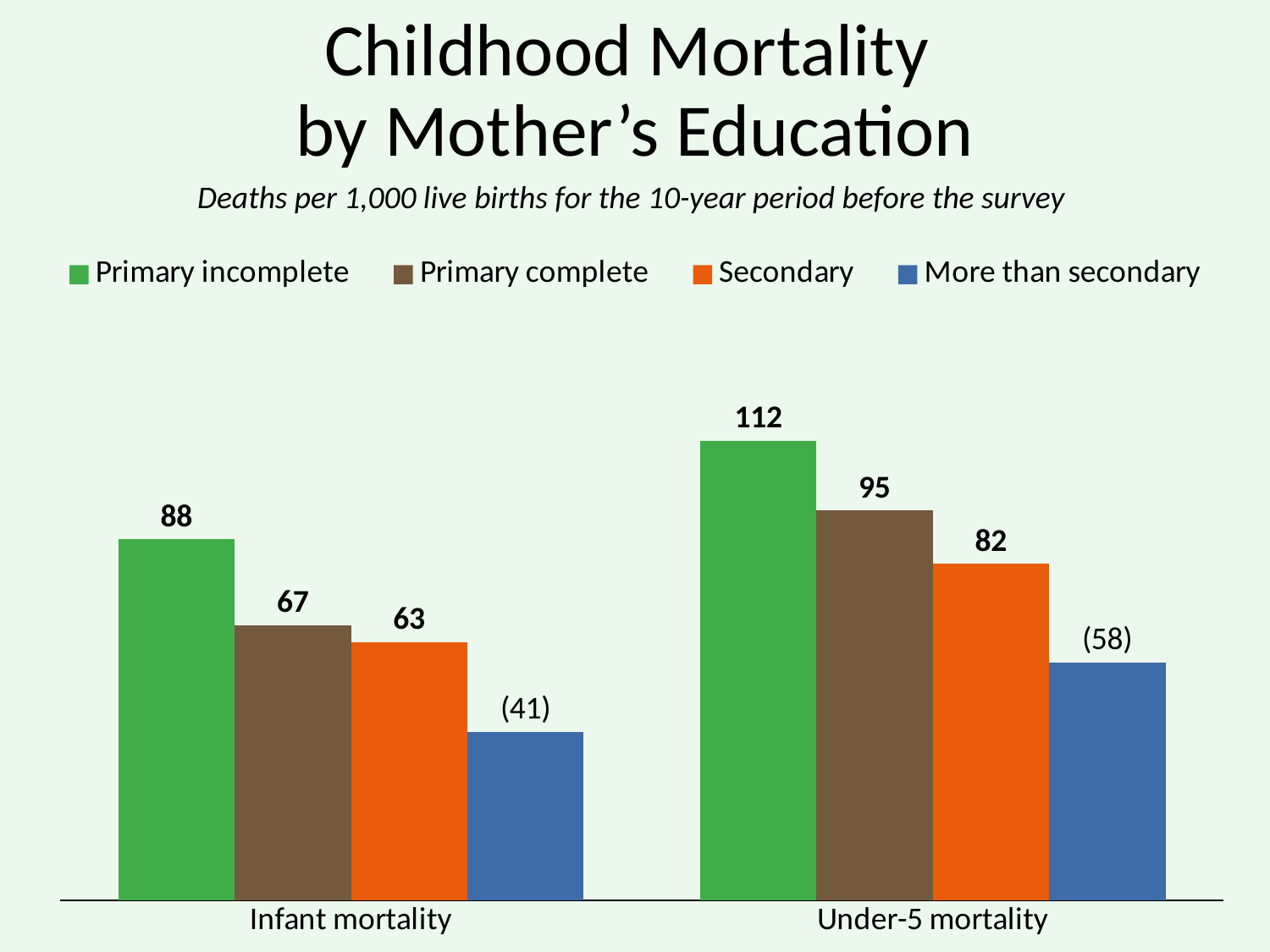

# Childhood Mortality by Mother’s Education
Deaths per 1,000 live births for the 10-year period before the survey

### Chart

| Category | Primary incomplete | Primary complete | Secondary | More than secondary |
|---|---|---|---|---|
| Infant mortality | 88.0 | 67.0 | 63.0 | 41.0 |
| Under-5 mortality | 112.0 | 95.0 | 82.0 | 58.0 |